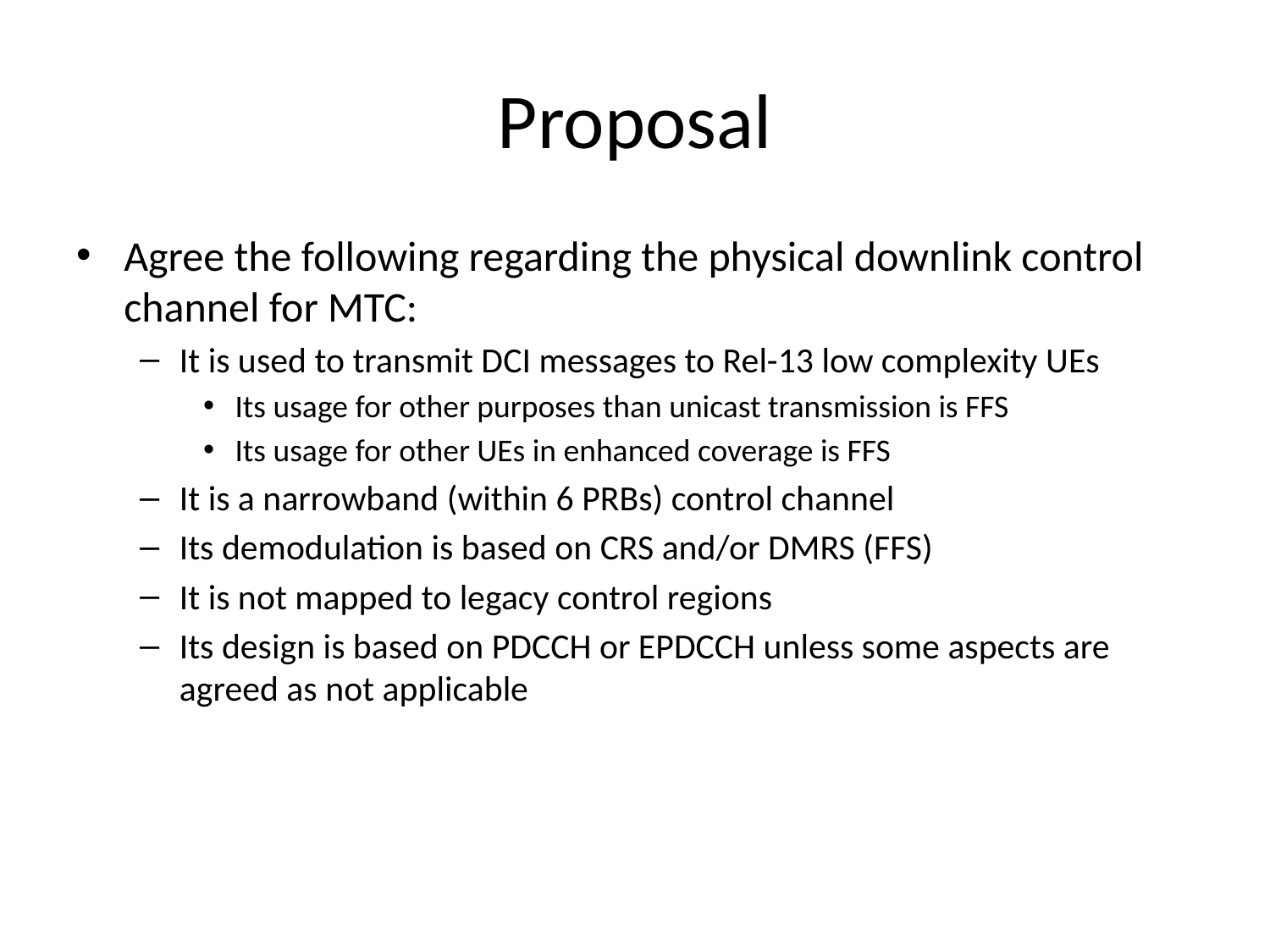

# Proposal
Agree the following regarding the physical downlink control channel for MTC:
It is used to transmit DCI messages to Rel-13 low complexity UEs
Its usage for other purposes than unicast transmission is FFS
Its usage for other UEs in enhanced coverage is FFS
It is a narrowband (within 6 PRBs) control channel
Its demodulation is based on CRS and/or DMRS (FFS)
It is not mapped to legacy control regions
Its design is based on PDCCH or EPDCCH unless some aspects are agreed as not applicable